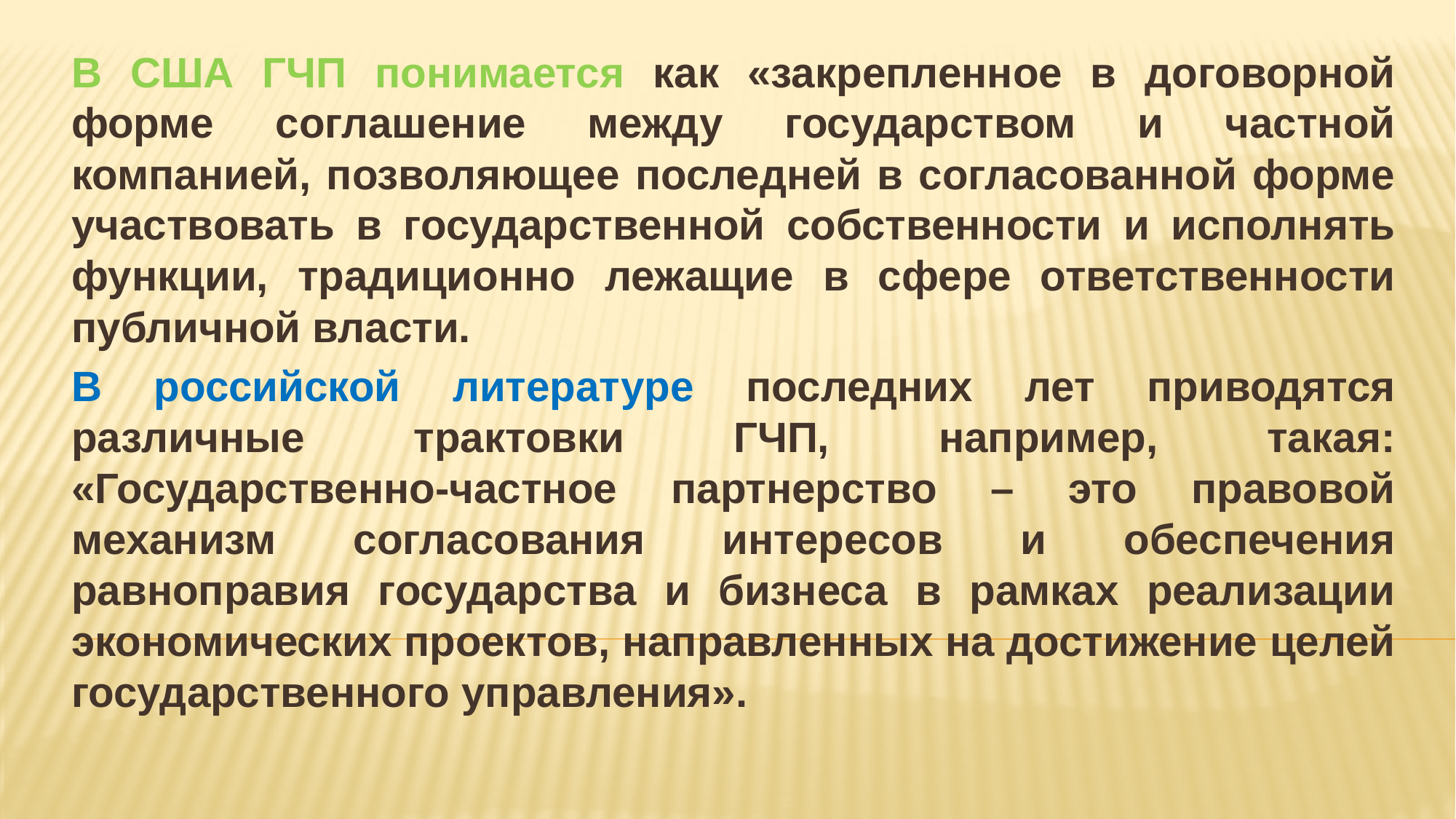

В США ГЧП понимается как «закрепленное в договорной форме соглашение между государством и частной компанией, позволяющее последней в согласованной форме участвовать в государственной собственности и исполнять функции, традиционно лежащие в сфере ответственности публичной власти.
В российской литературе последних лет приводятся различные трактовки ГЧП, например, такая: «Государственно-частное партнерство – это правовой механизм согласования интересов и обеспечения равноправия государства и бизнеса в рамках реализации экономических проектов, направленных на достижение целей государственного управления».